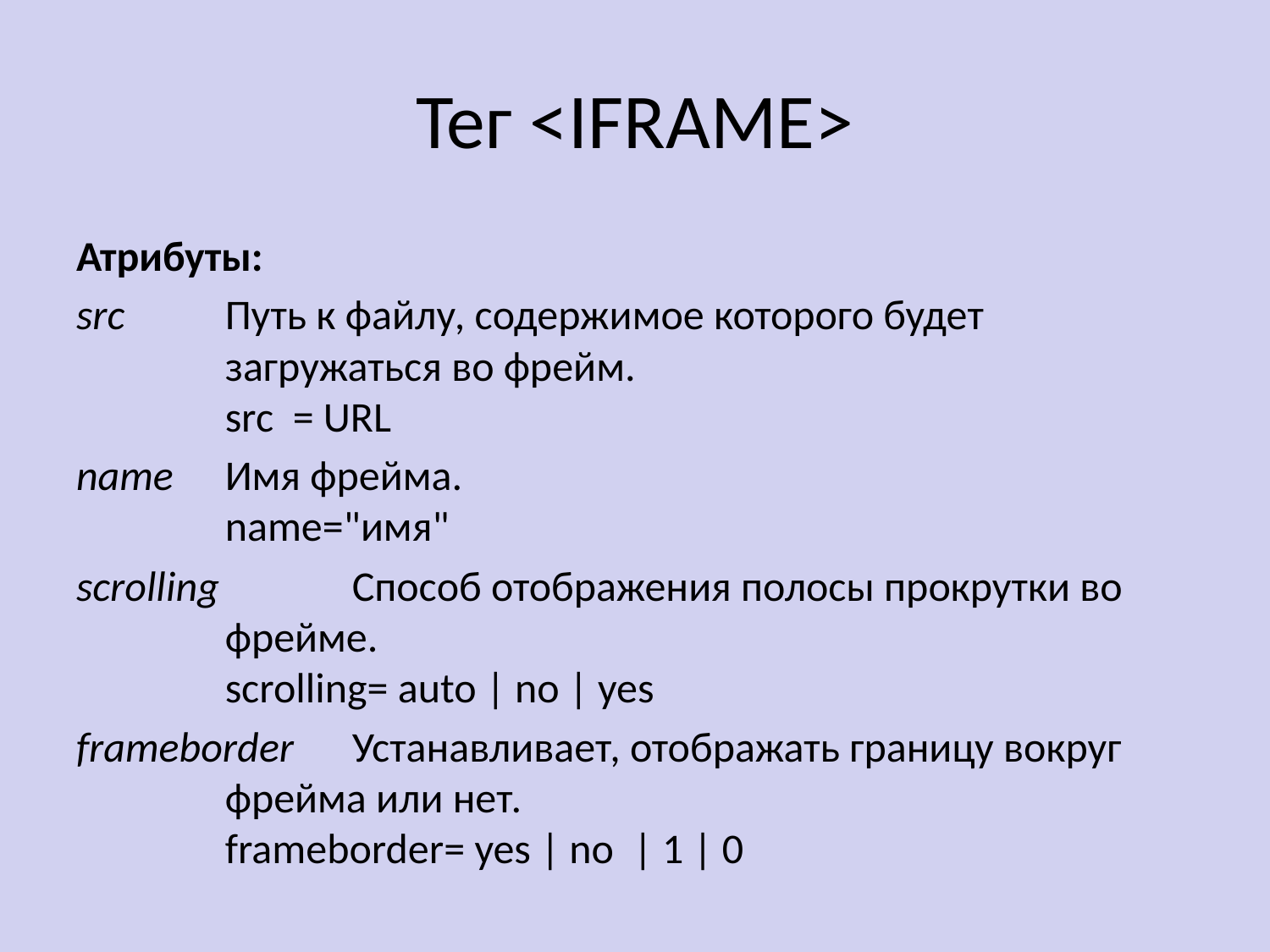

# Тег <IFRAME>
Атрибуты:
src 	Путь к файлу, содержимое которого будет загружаться во фрейм.
src  = URL
name 	Имя фрейма.
name="имя"
scrolling 	Способ отображения полосы прокрутки во фрейме.
scrolling= auto | no | yes
frameborder 	Устанавливает, отображать границу вокруг фрейма или нет.
frameborder= yes | no  | 1 | 0